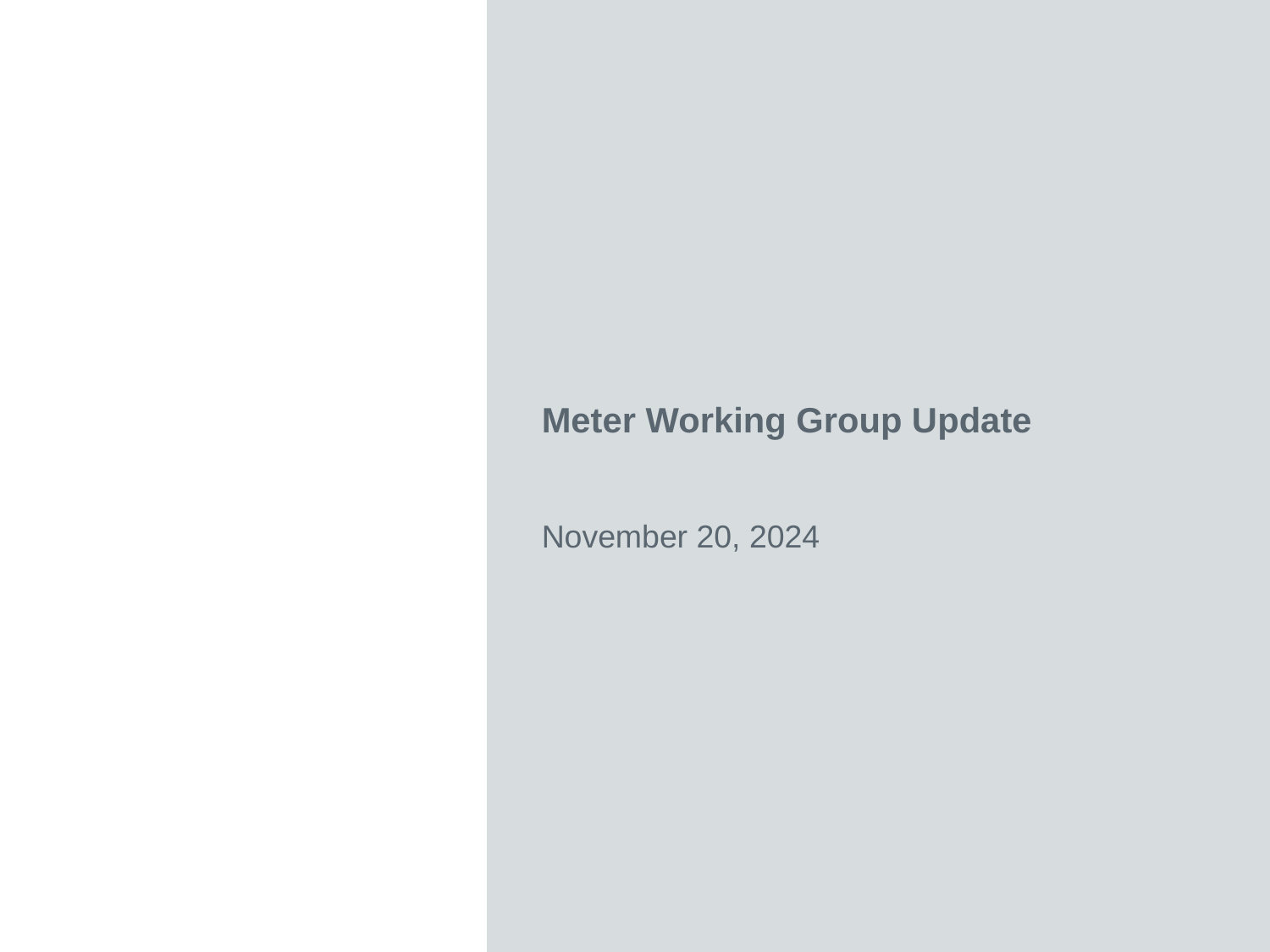

Meter Working Group Update

November 20, 2024